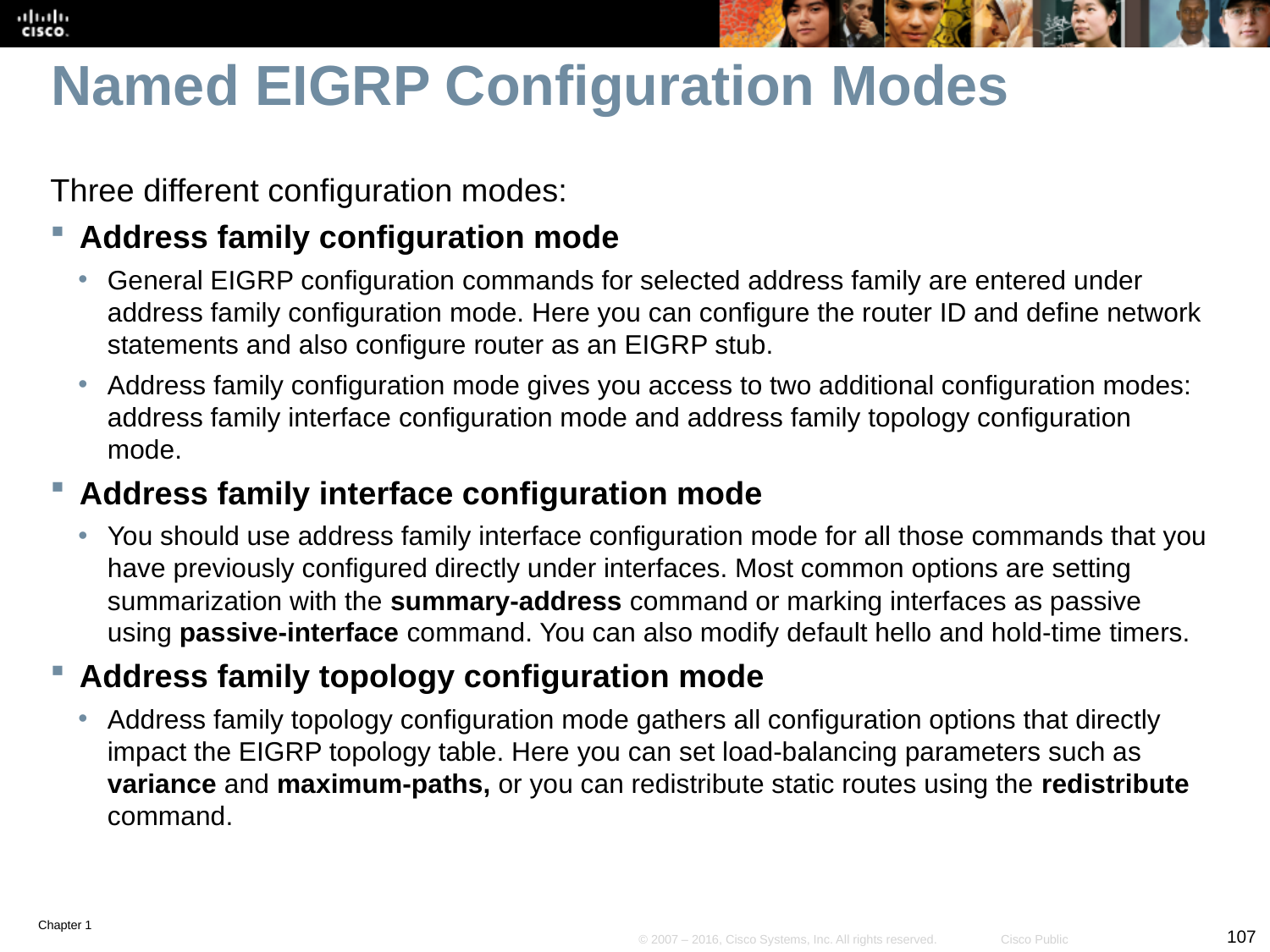

# Named EIGRP Configuration Modes
Three different configuration modes:
Address family configuration mode
General EIGRP configuration commands for selected address family are entered under address family configuration mode. Here you can configure the router ID and define network statements and also configure router as an EIGRP stub.
Address family configuration mode gives you access to two additional configuration modes: address family interface configuration mode and address family topology configuration mode.
Address family interface configuration mode
You should use address family interface configuration mode for all those commands that you have previously configured directly under interfaces. Most common options are setting summarization with the summary-address command or marking interfaces as passive using passive-interface command. You can also modify default hello and hold-time timers.
Address family topology configuration mode
Address family topology configuration mode gathers all configuration options that directly impact the EIGRP topology table. Here you can set load-balancing parameters such as variance and maximum-paths, or you can redistribute static routes using the redistribute command.